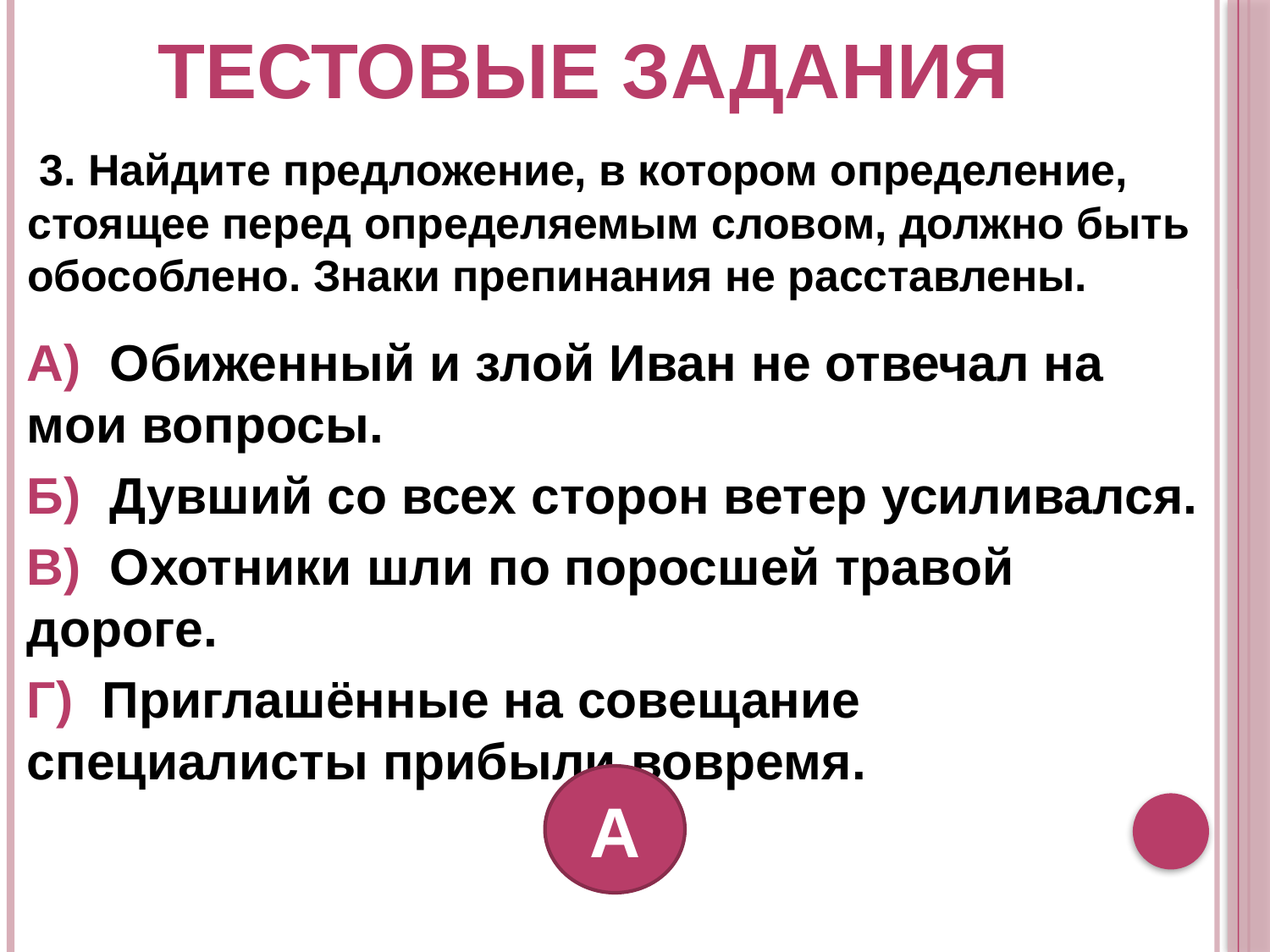

# Тестовые задания
 3. Найдите предложение, в котором определение, стоящее перед определяемым словом, должно быть обособлено. Знаки препинания не расставлены.
А)  Обиженный и злой Иван не отвечал на мои вопросы.
Б)  Дувший со всех сторон ветер усиливался.
В)  Охотники шли по поросшей травой дороге.
Г)  Приглашённые на совещание специалисты прибыли вовремя.

А